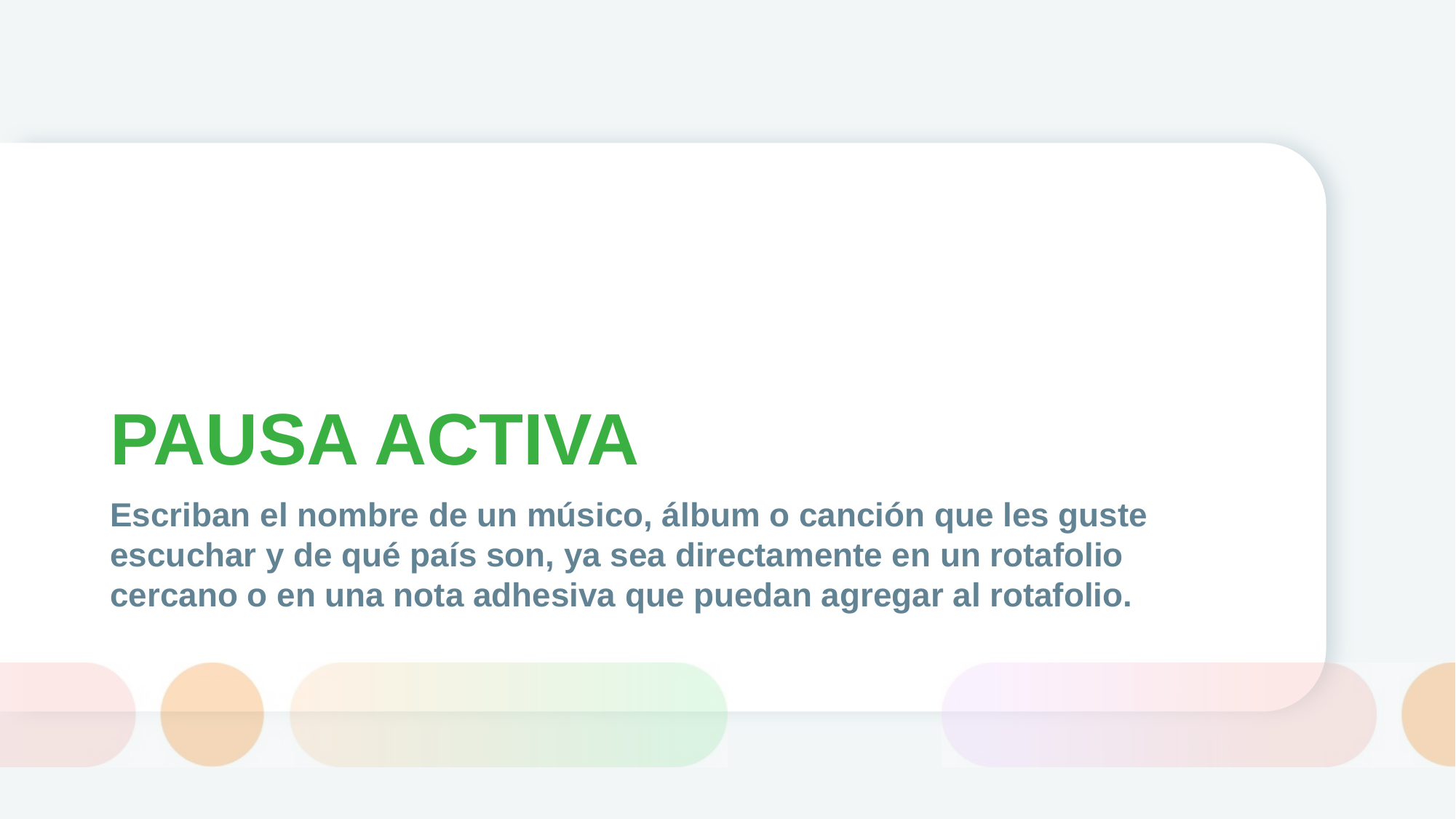

# PAUSA ACTIVA
Escriban el nombre de un músico, álbum o canción que les guste escuchar y de qué país son, ya sea directamente en un rotafolio cercano o en una nota adhesiva que puedan agregar al rotafolio. ​
​